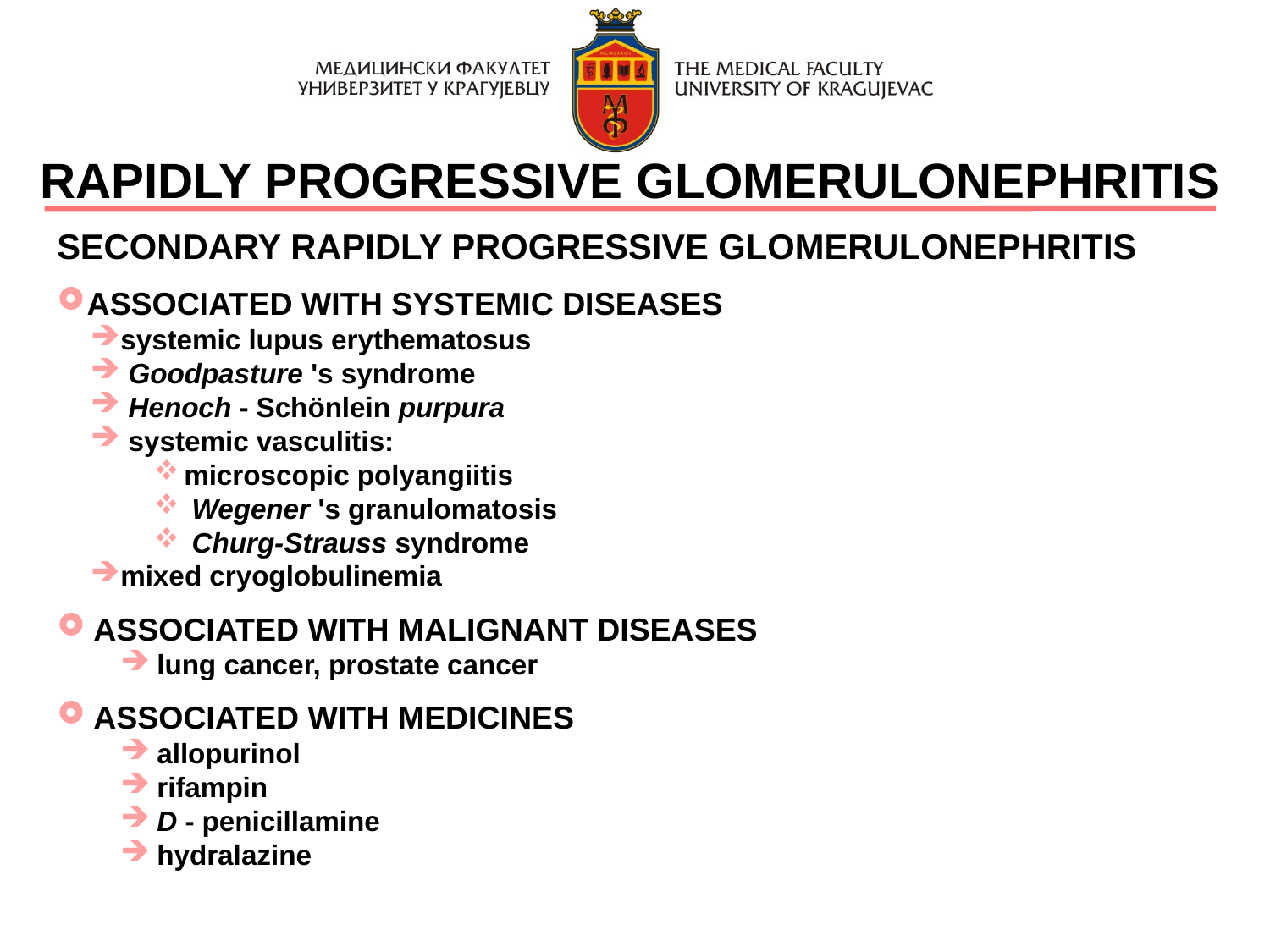

RAPIDLY PROGRESSIVE GLOMERULONEPHRITIS
SECONDARY RAPIDLY PROGRESSIVE GLOMERULONEPHRITIS

ASSOCIATED WITH SYSTEMIC DISEASES
systemic lupus erythematosus
 Goodpasture 's syndrome
 Henoch - Schönlein purpura
 systemic vasculitis:
microscopic polyangiitis
 Wegener 's granulomatosis
 Churg-Strauss syndrome
mixed cryoglobulinemia

ASSOCIATED WITH MALIGNANT DISEASES
lung cancer, prostate cancer

ASSOCIATED WITH MEDICINES
allopurinol
rifampin
D - penicillamine
hydralazine